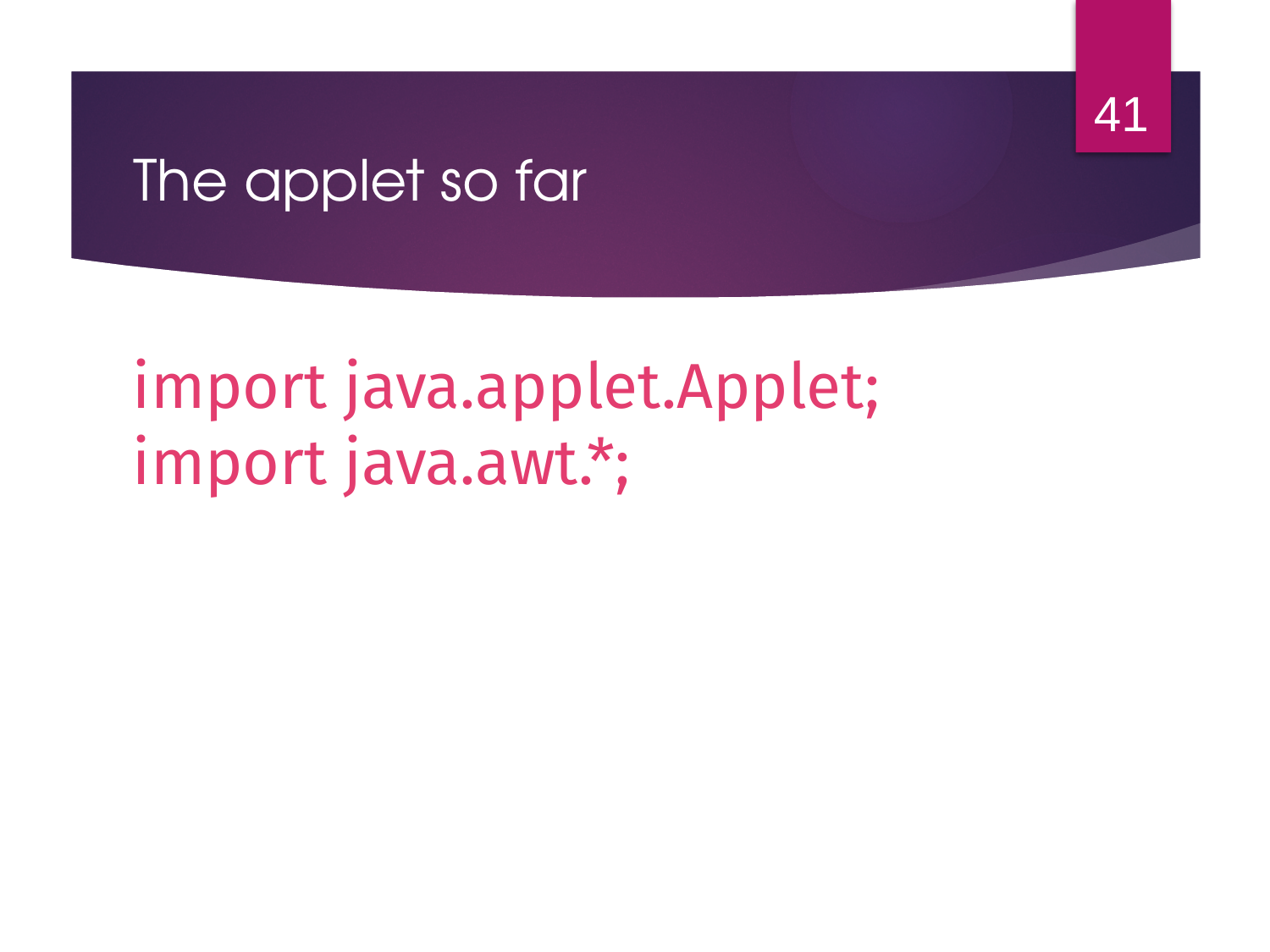

# The applet so far
import java.applet.Applet;
import java.awt.*;
41